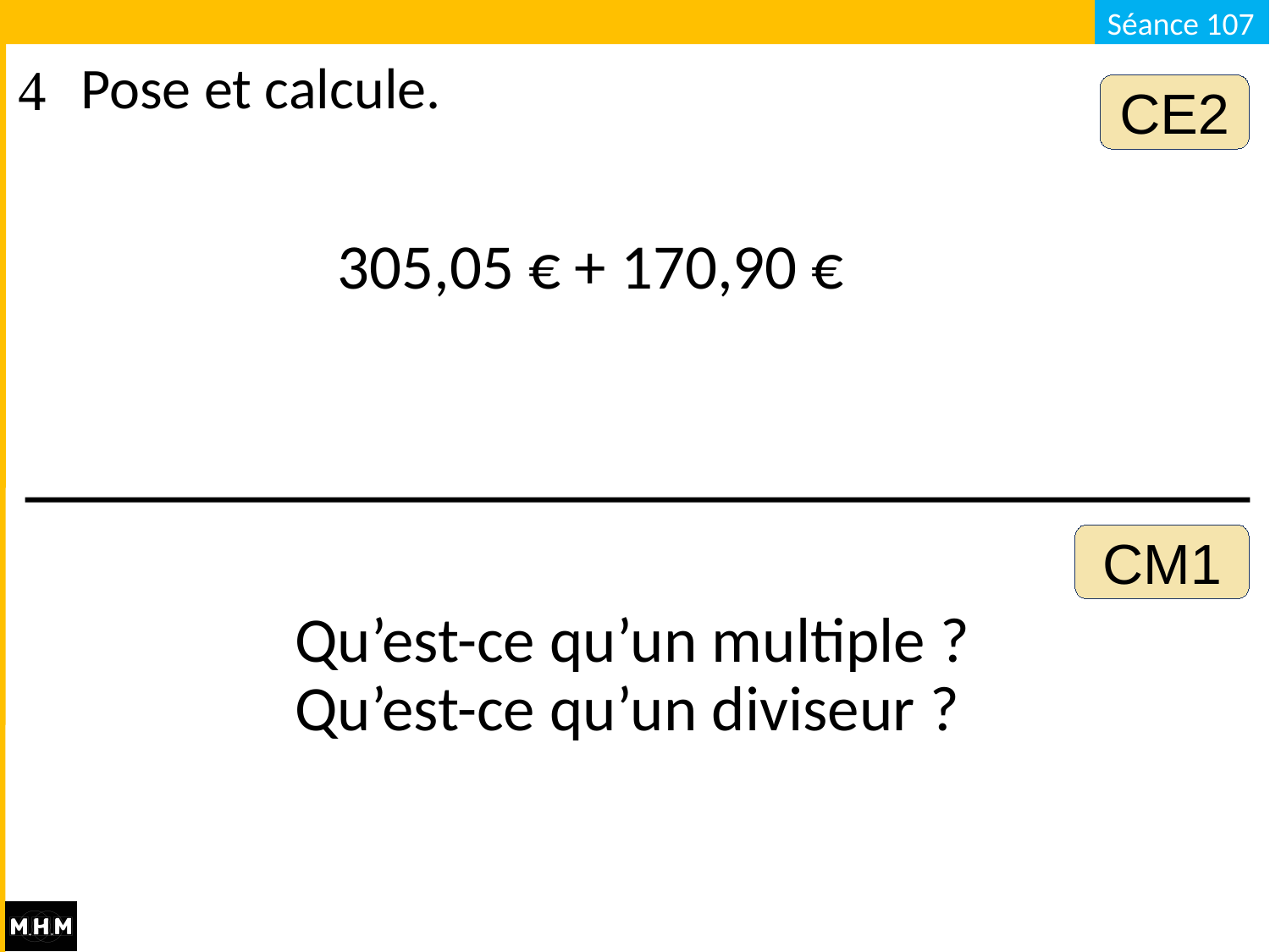

Pose et calcule.
CE2
305,05 € + 170,90 €

CM1
Qu’est-ce qu’un multiple ?
Qu’est-ce qu’un diviseur ?